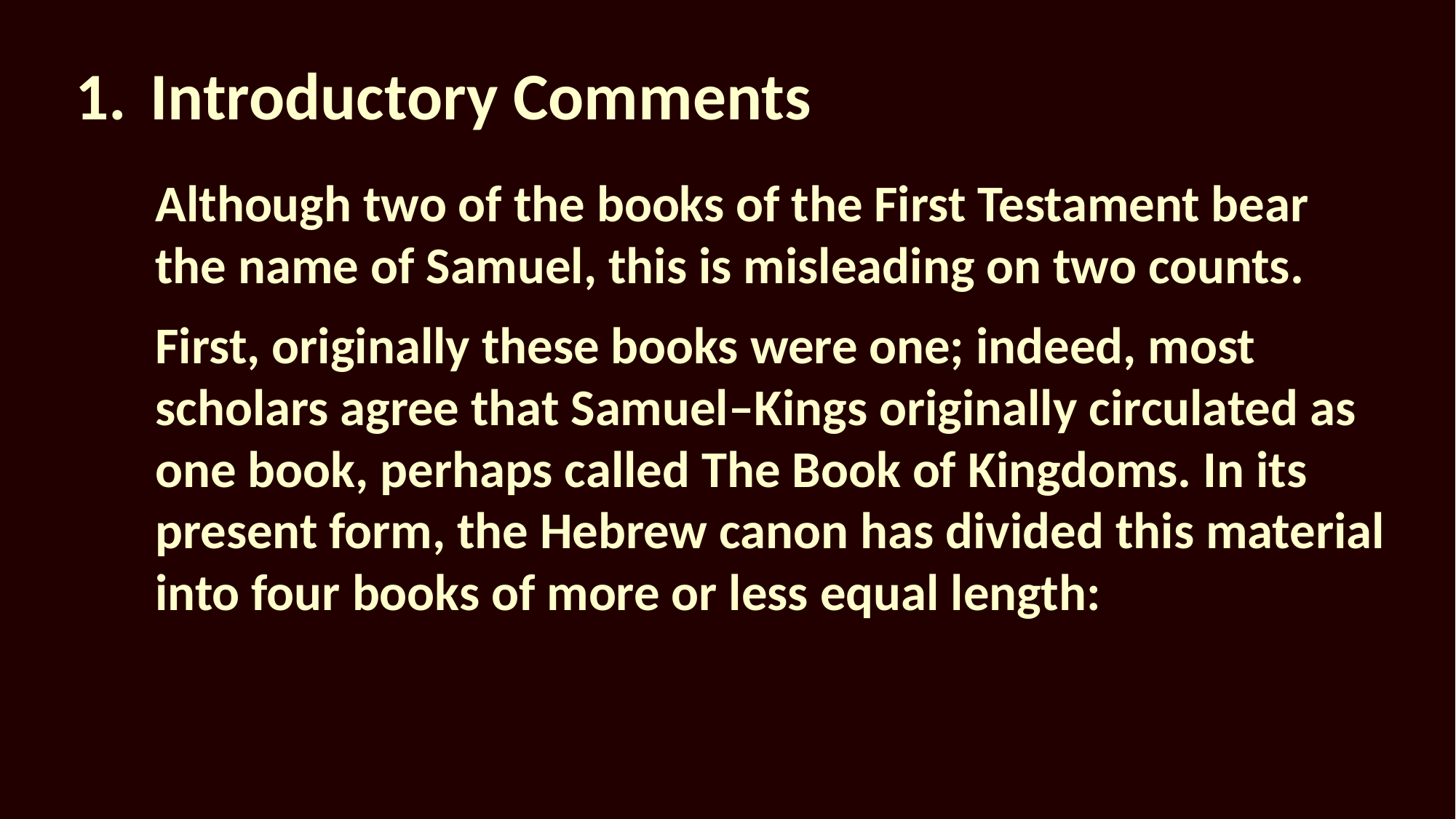

# 1.	Introductory Comments
Although two of the books of the First Testament bear the name of Samuel, this is misleading on two counts.
First, originally these books were one; indeed, most scholars agree that Samuel–Kings originally circulated as one book, perhaps called The Book of Kingdoms. In its present form, the Hebrew canon has divided this material into four books of more or less equal length: